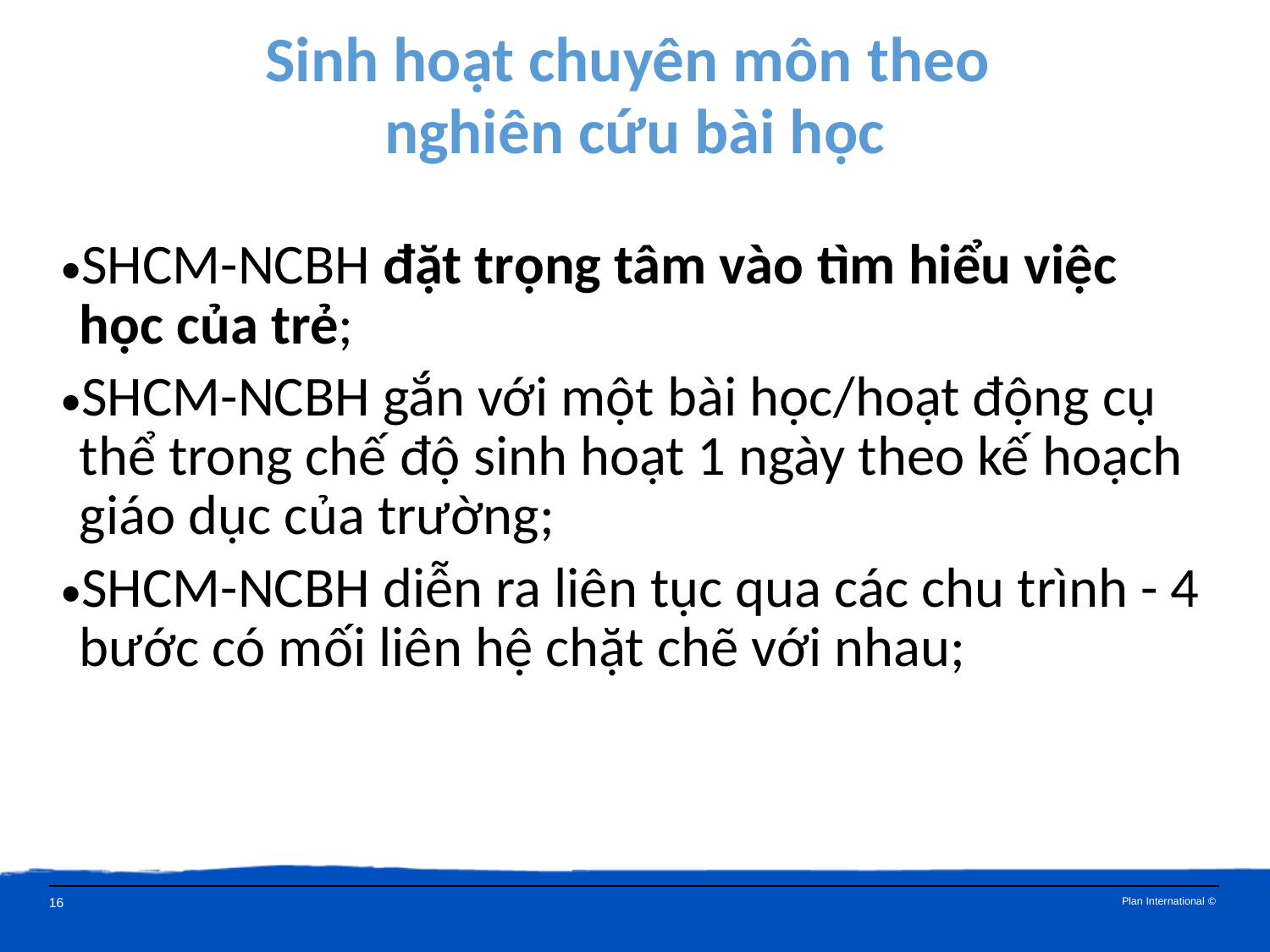

Sinh hoạt chuyên môn theo
nghiên cứu bài học
SHCM-NCBH đặt trọng tâm vào tìm hiểu việc học của trẻ;
SHCM-NCBH gắn với một bài học/hoạt động cụ thể trong chế độ sinh hoạt 1 ngày theo kế hoạch giáo dục của trường;
SHCM-NCBH diễn ra liên tục qua các chu trình - 4 bước có mối liên hệ chặt chẽ với nhau;
16